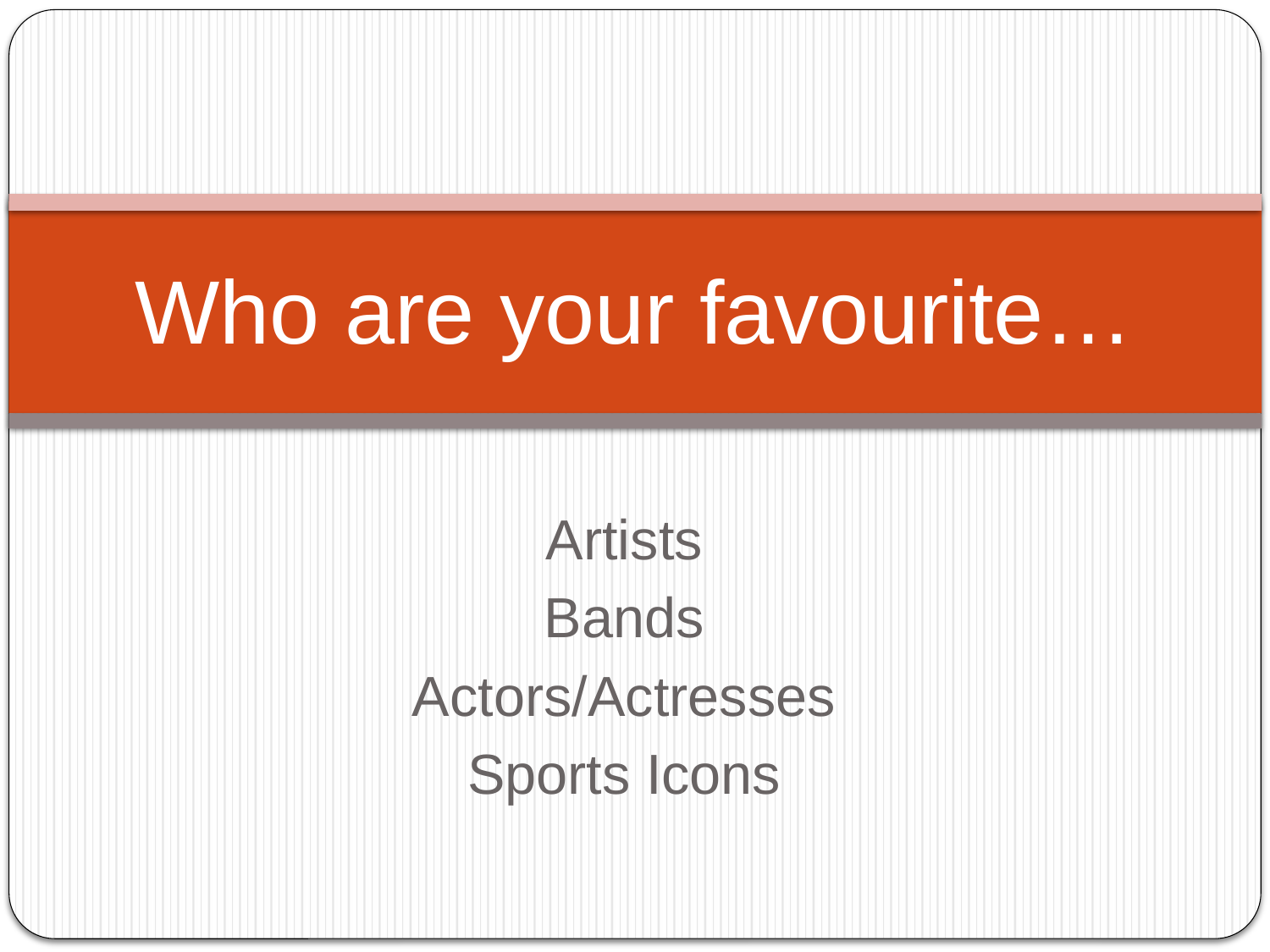

# Who are your favourite…
Artists
Bands
Actors/Actresses
Sports Icons